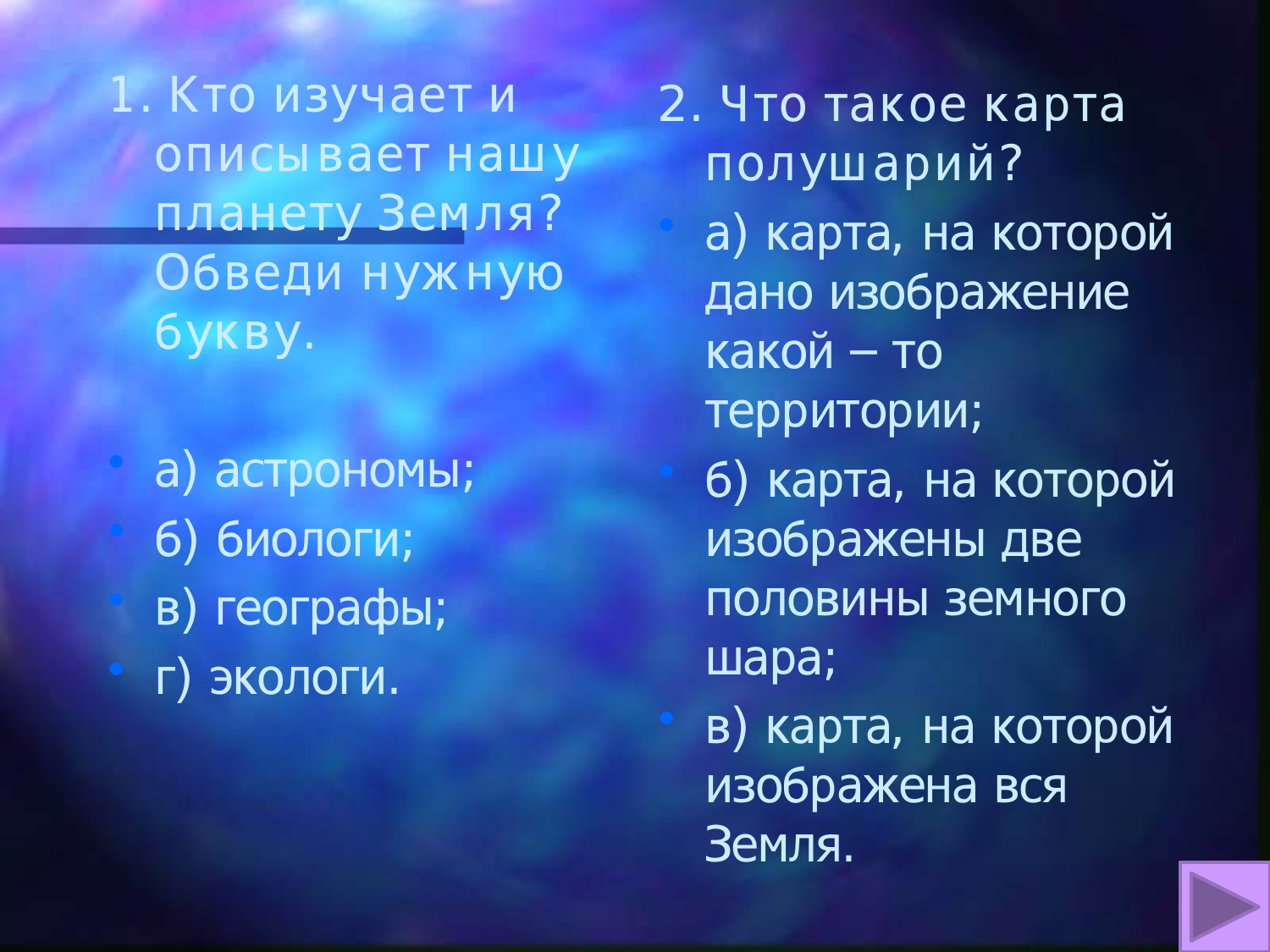

1. Кто изучает и описывает нашу планету Земля? Обведи нужную букву.

а) астрономы;
б) биологи;
в) географы;
г) экологи.

#
2. Что такое карта полушарий?
а) карта, на которой дано изображение какой – то территории;
б) карта, на которой изображены две половины земного шара;
в) карта, на которой изображена вся Земля.